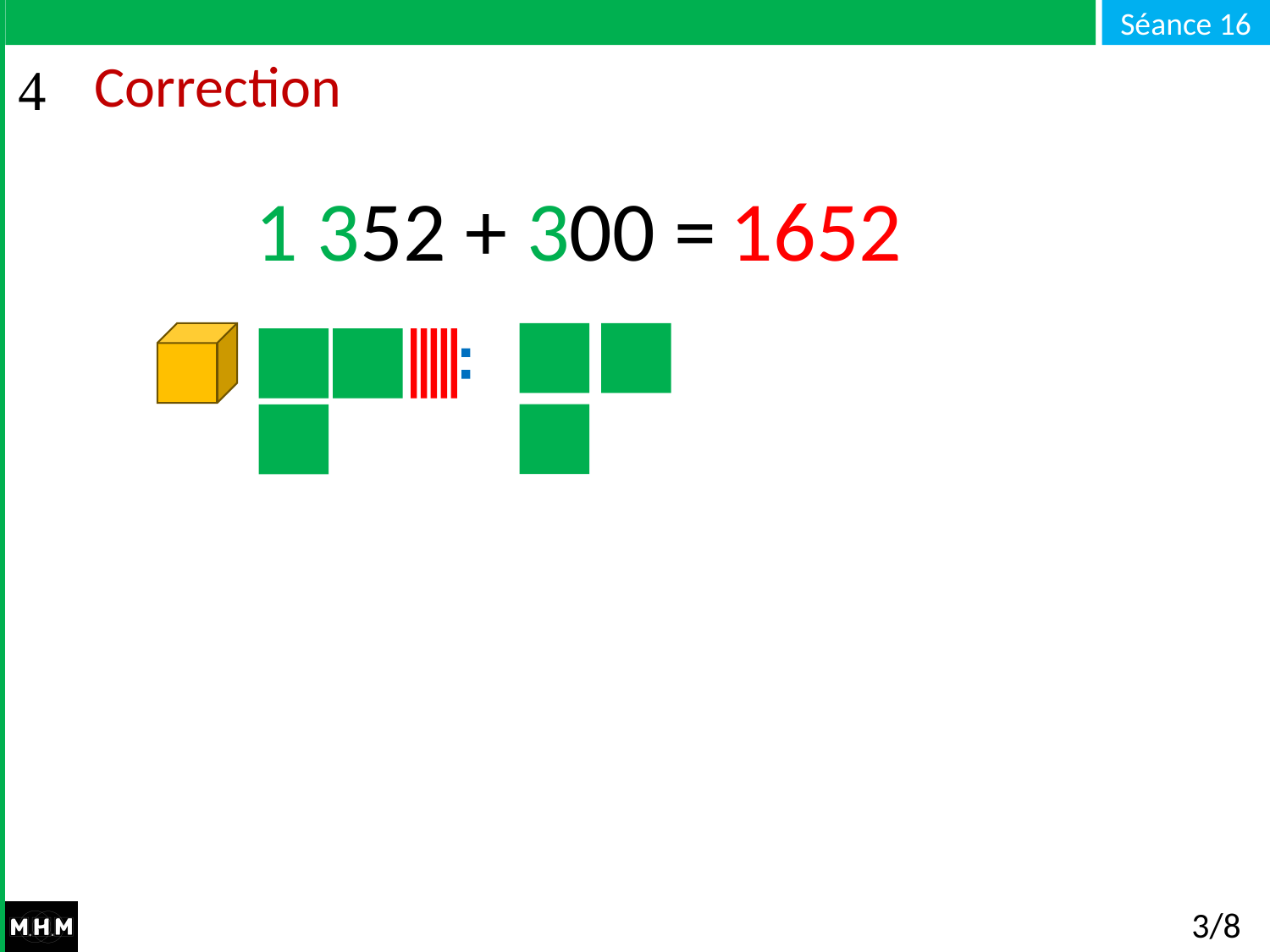

# Correction
1652
1 352 + 300 = …

3/8